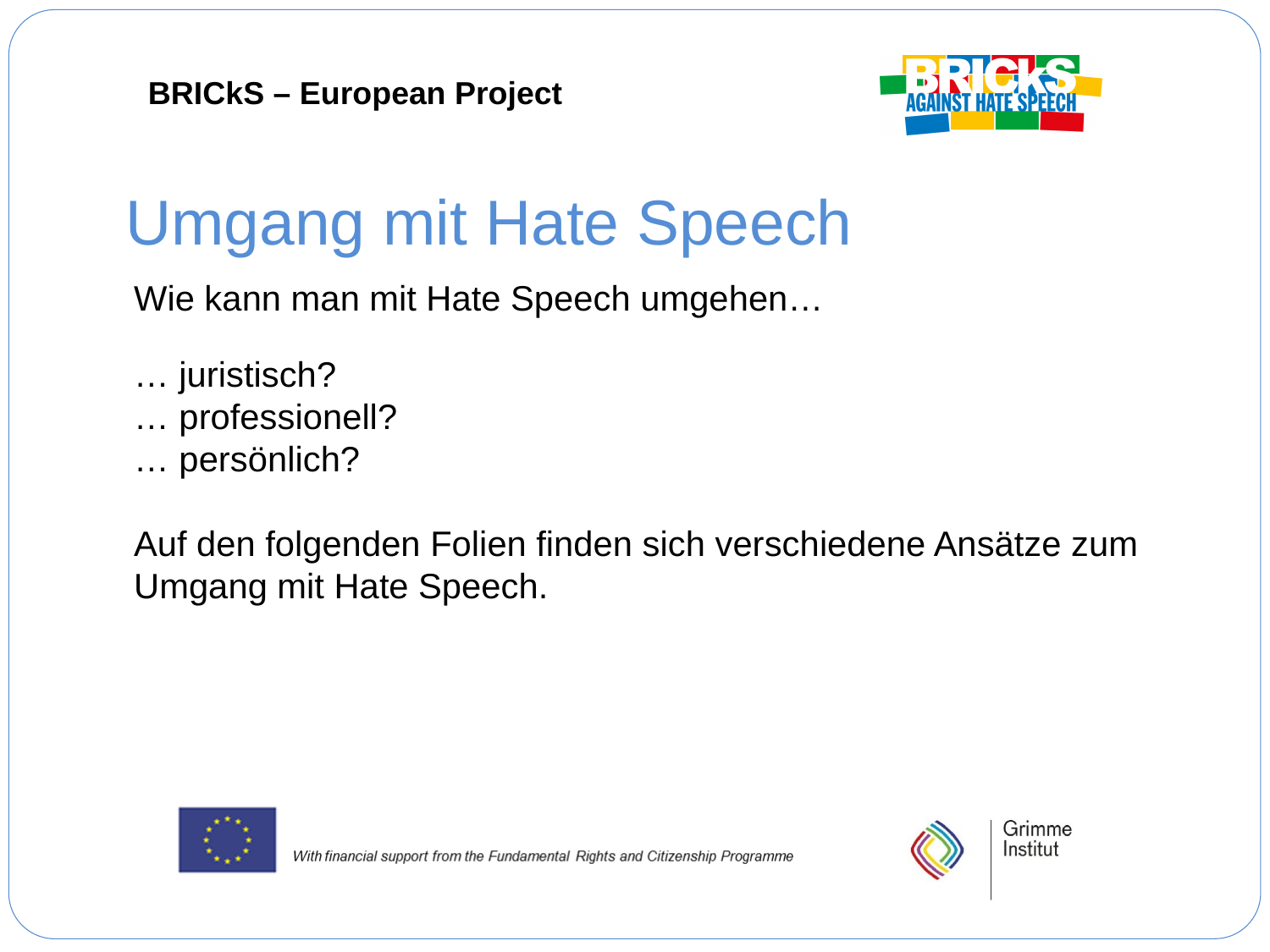

Umgang mit Hate Speech
Wie kann man mit Hate Speech umgehen…

… juristisch?
… professionell?
… persönlich?

Auf den folgenden Folien finden sich verschiedene Ansätze zum Umgang mit Hate Speech.